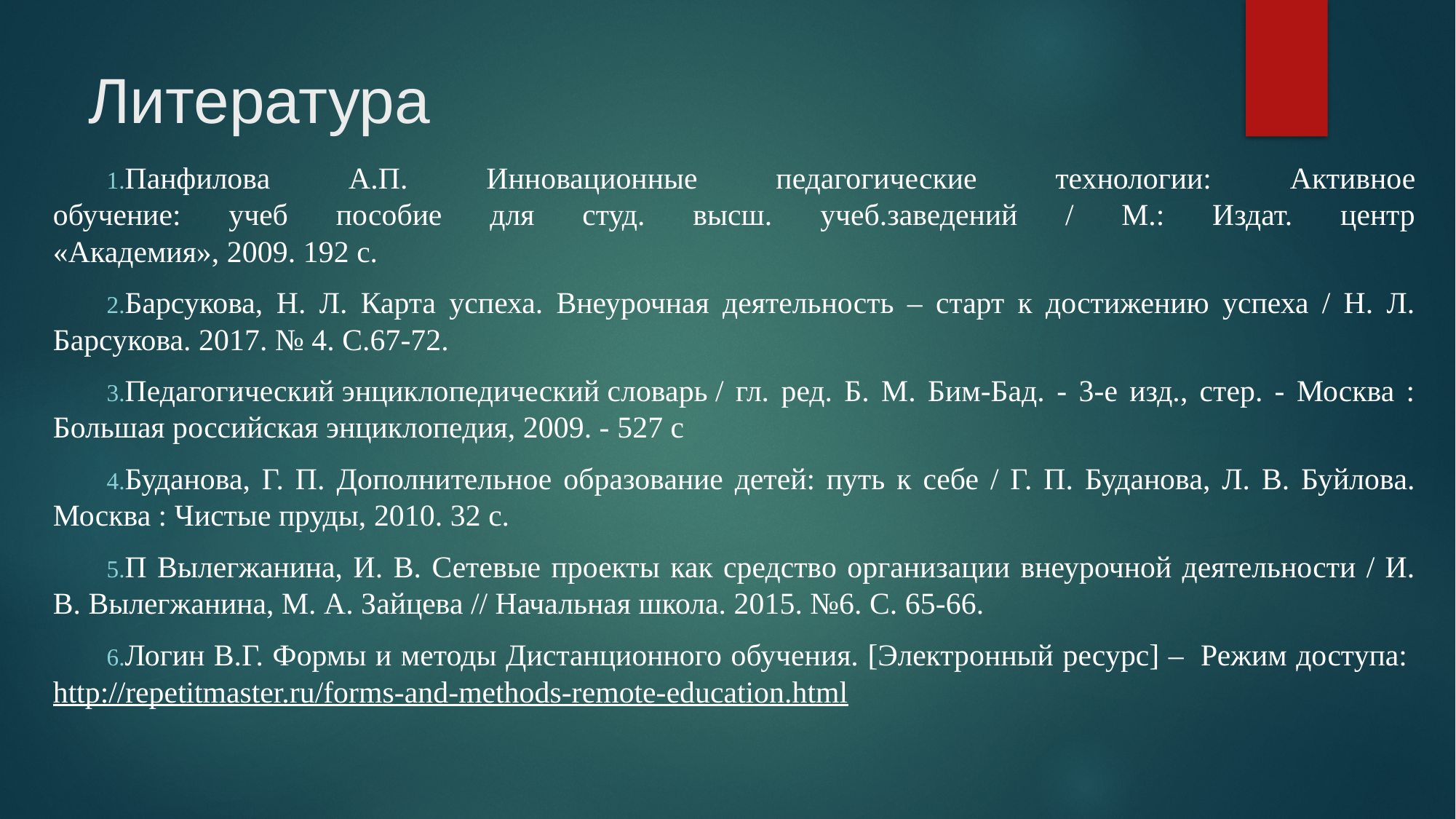

# Литература
Панфилова А.П. Инновационные педагогические технологии: Активное
обучение: учеб пособие для студ. высш. учеб.заведений / М.: Издат. центр
«Академия», 2009. 192 с.
Барсукова, Н. Л. Карта успеха. Внеурочная деятельность – старт к достижению успеха / Н. Л. Барсукова. 2017. № 4. С.67-72.
Педагогический энциклопедический словарь / гл. ред. Б. М. Бим-Бад. - 3-е изд., стер. - Москва : Большая российская энциклопедия, 2009. - 527 с
Буданова, Г. П. Дополнительное образование детей: путь к себе / Г. П. Буданова, Л. В. Буйлова. Москва : Чистые пруды, 2010. 32 с.
П Вылегжанина, И. В. Сетевые проекты как средство организации внеурочной деятельности / И. В. Вылегжанина, М. А. Зайцева // Начальная школа. 2015. №6. С. 65-66.
Логин В.Г. Формы и методы Дистанционного обучения. [Электронный ресурс] –  Режим доступа: http://repetitmaster.ru/forms-and-methods-remote-education.html